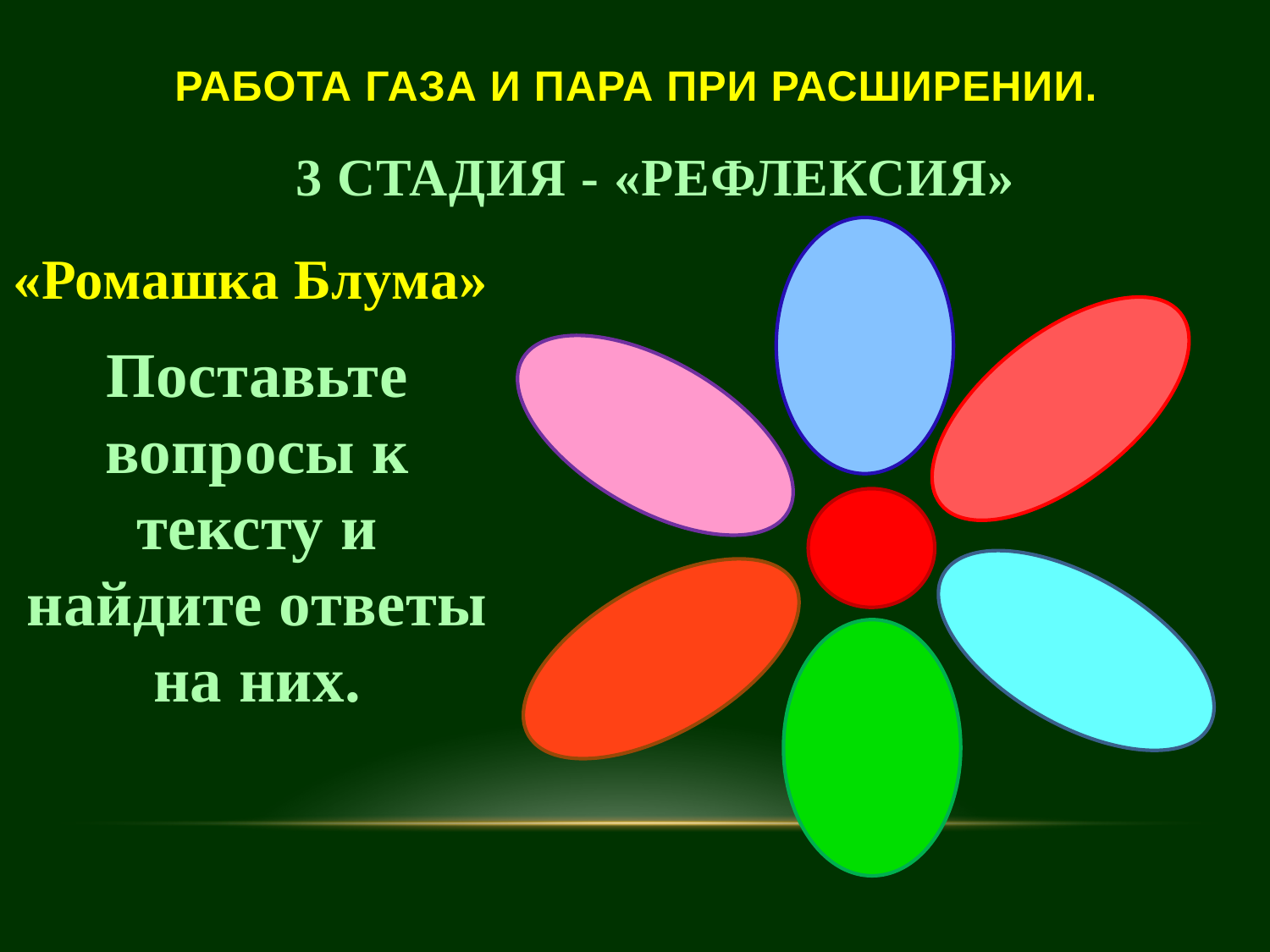

Работа газа и пара при расширении.
# 3 стадия - «Рефлексия»

«Ромашка Блума»
Поставьте вопросы к тексту и найдите ответы на них.